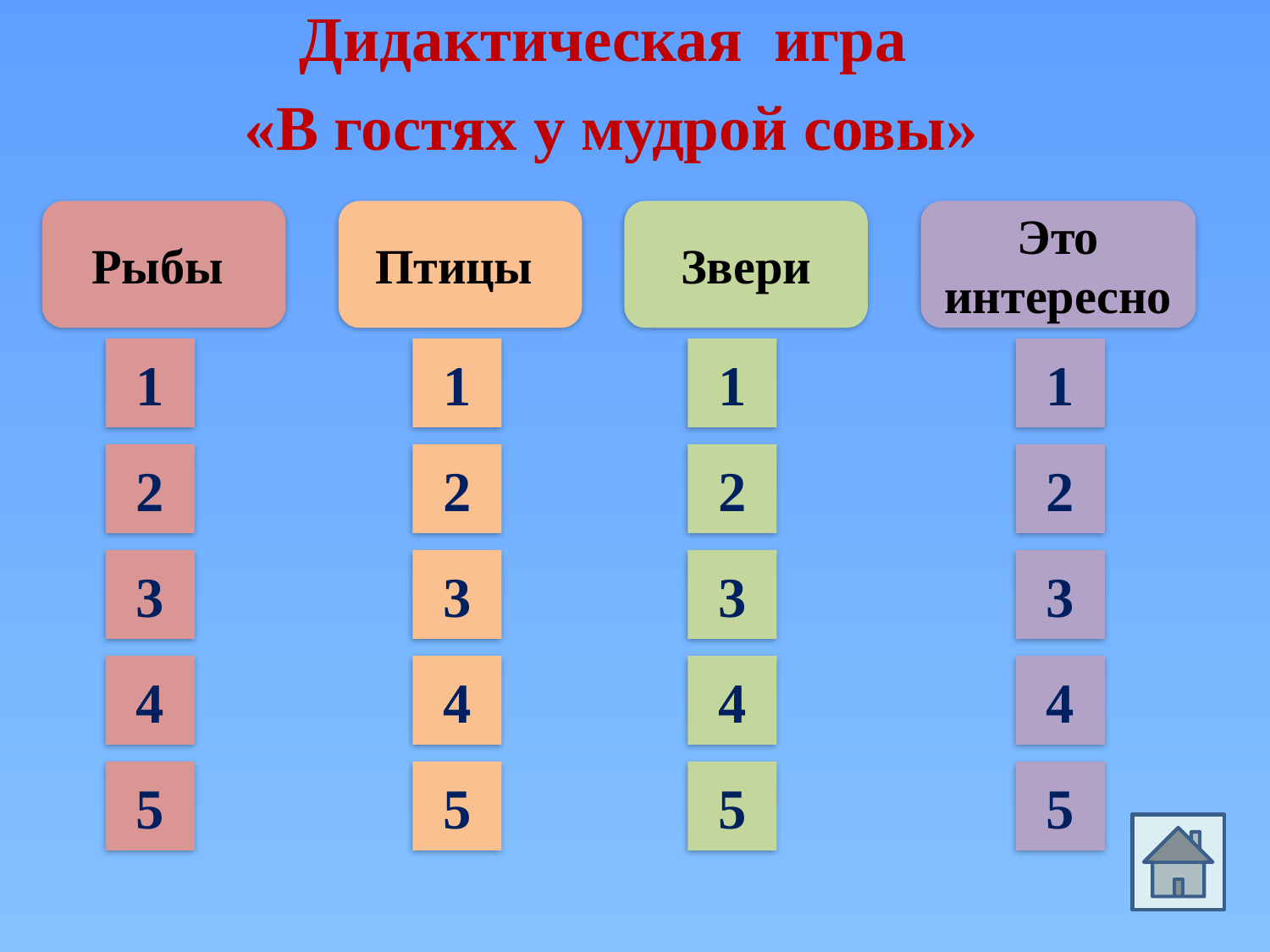

Дидактическая  игра
 «В гостях у мудрой совы»
Рыбы
Птицы
Звери
Это интересно
1
1
1
1
2
2
2
2
3
3
3
3
4
4
4
4
5
5
5
5